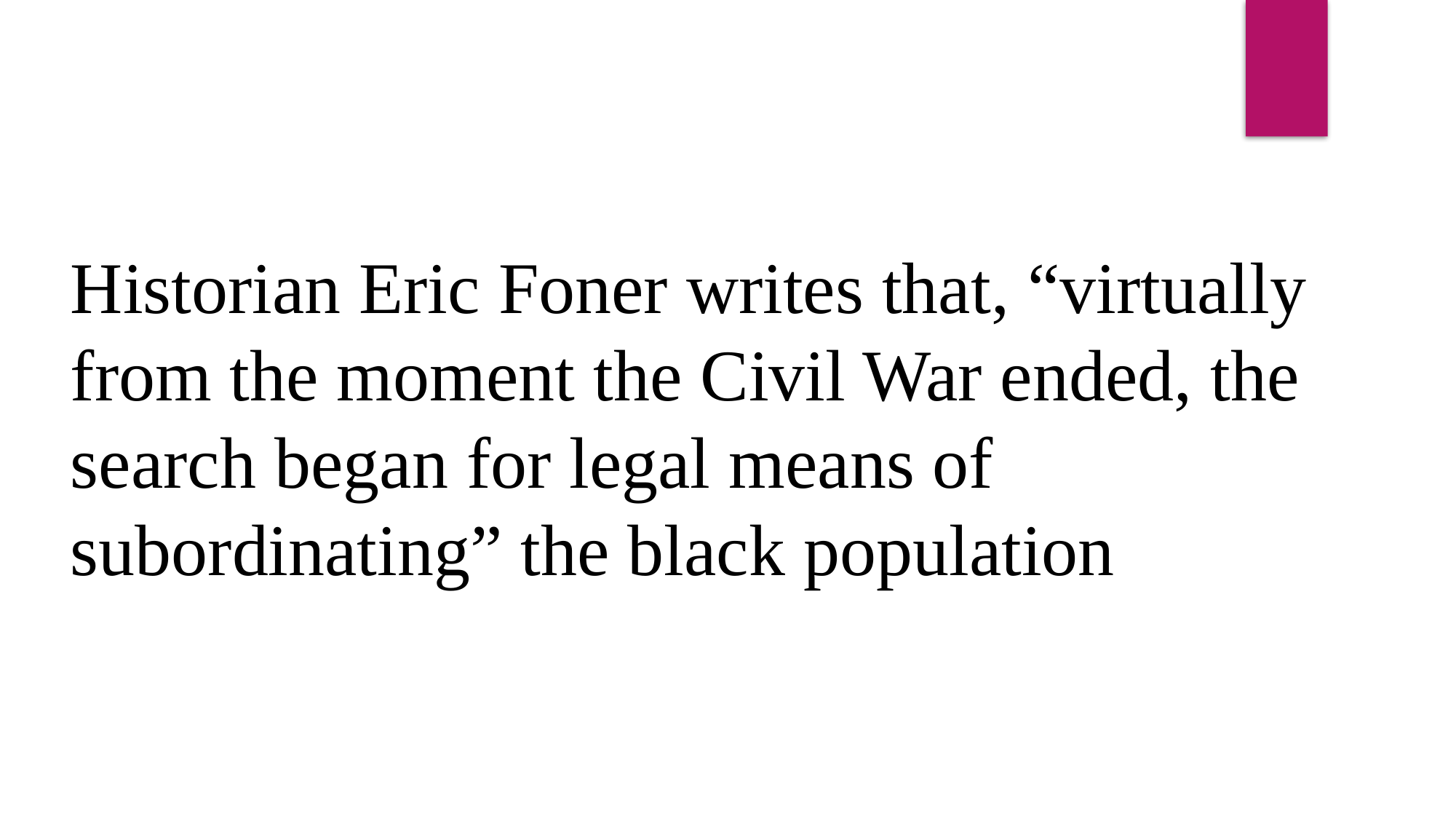

Historian Eric Foner writes that, “virtually from the moment the Civil War ended, the search began for legal means of subordinating” the black population